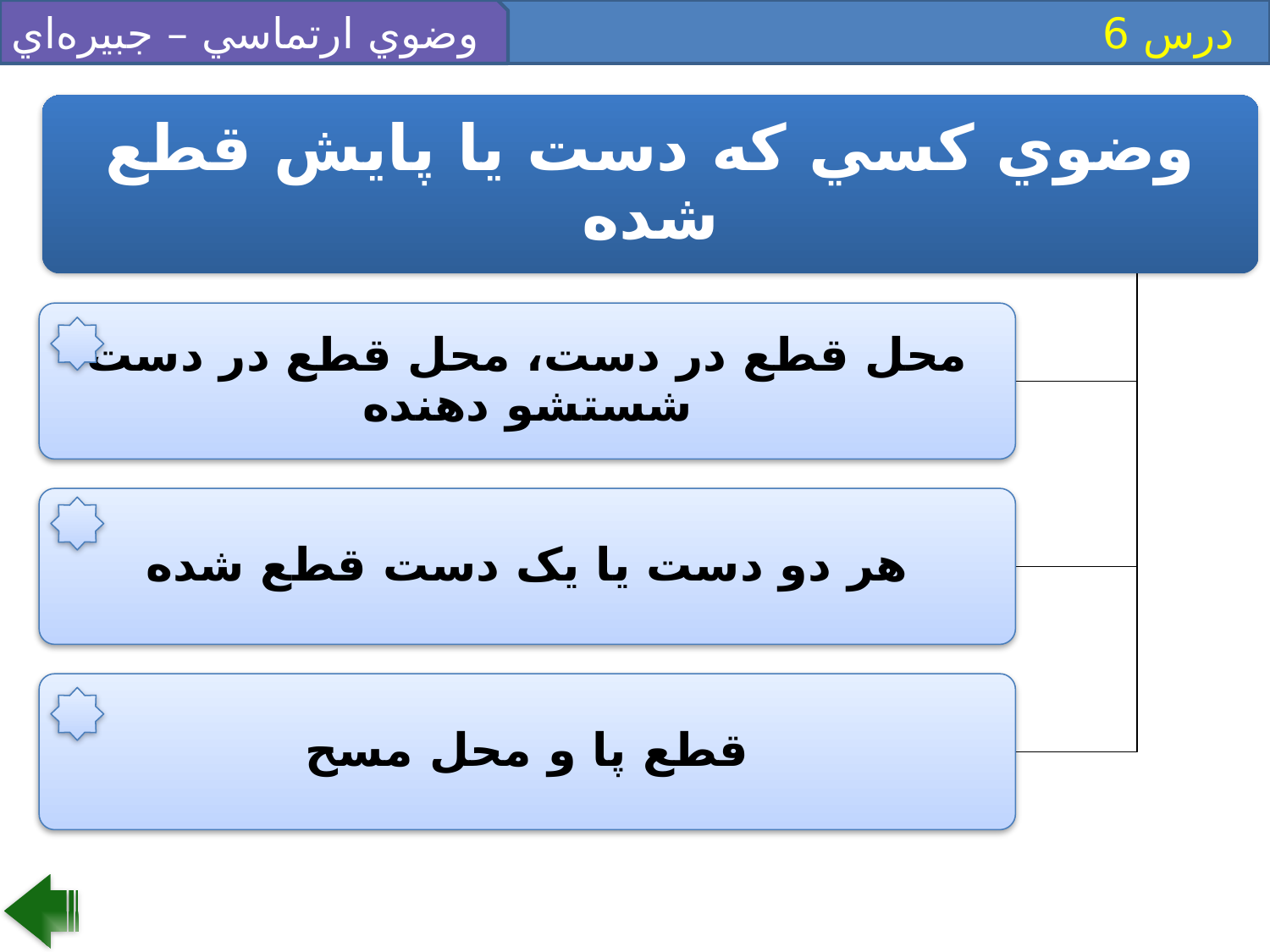

وضوي ارتماسي – جبيره‌اي
 درس 6
وضوي کسي که دست يا پايش قطع شده

محل قطع در دست، محل قطع در دست شستشو دهنده

هر دو دست يا يک دست قطع شده

قطع پا و محل مسح